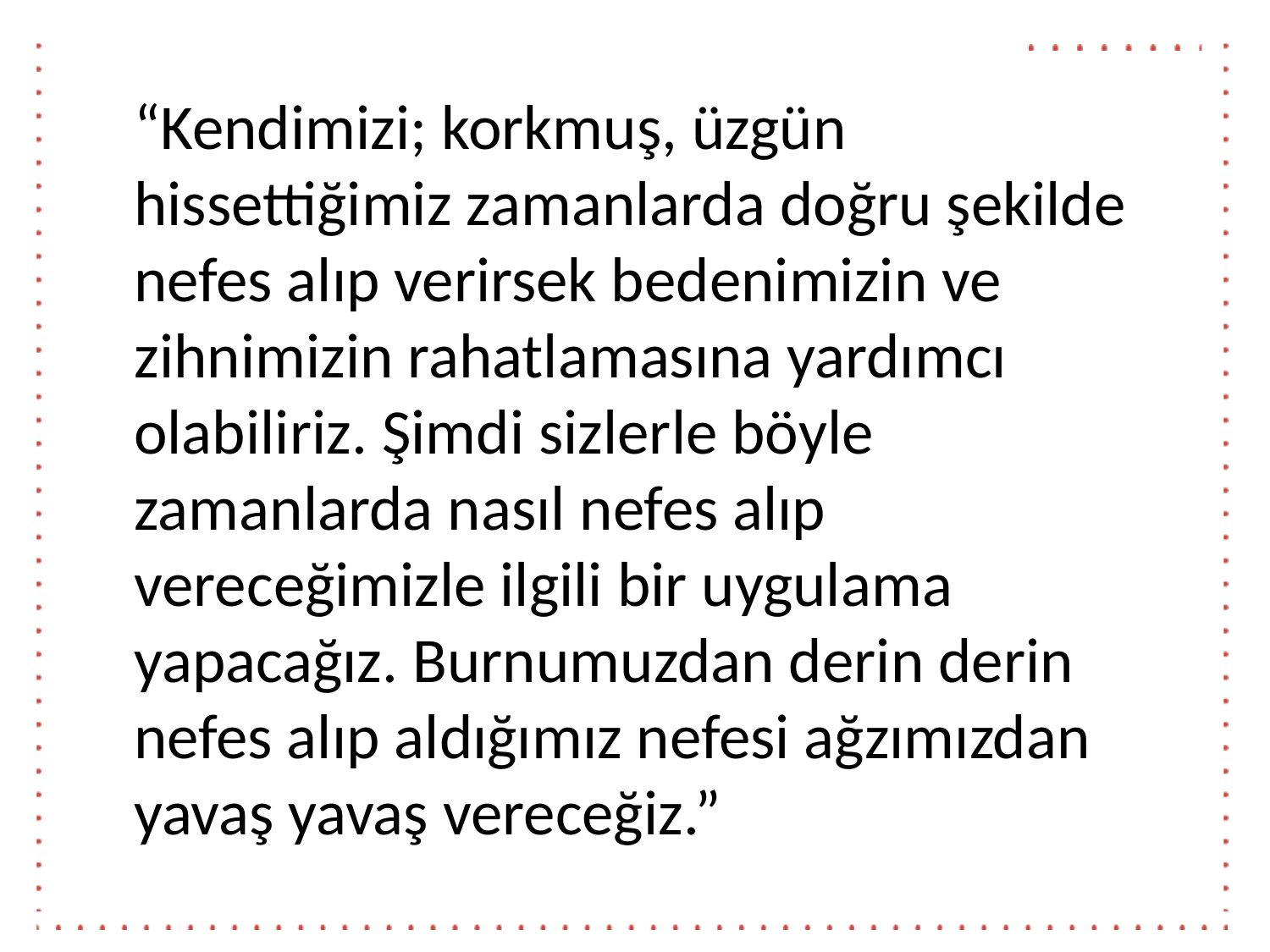

“Kendimizi; korkmuş, üzgün hissettiğimiz zamanlarda doğru şekilde nefes alıp verirsek bedenimizin ve zihnimizin rahatlamasına yardımcı olabiliriz. Şimdi sizlerle böyle zamanlarda nasıl nefes alıp vereceğimizle ilgili bir uygulama yapacağız. Burnumuzdan derin derin nefes alıp aldığımız nefesi ağzımızdan yavaş yavaş vereceğiz.”